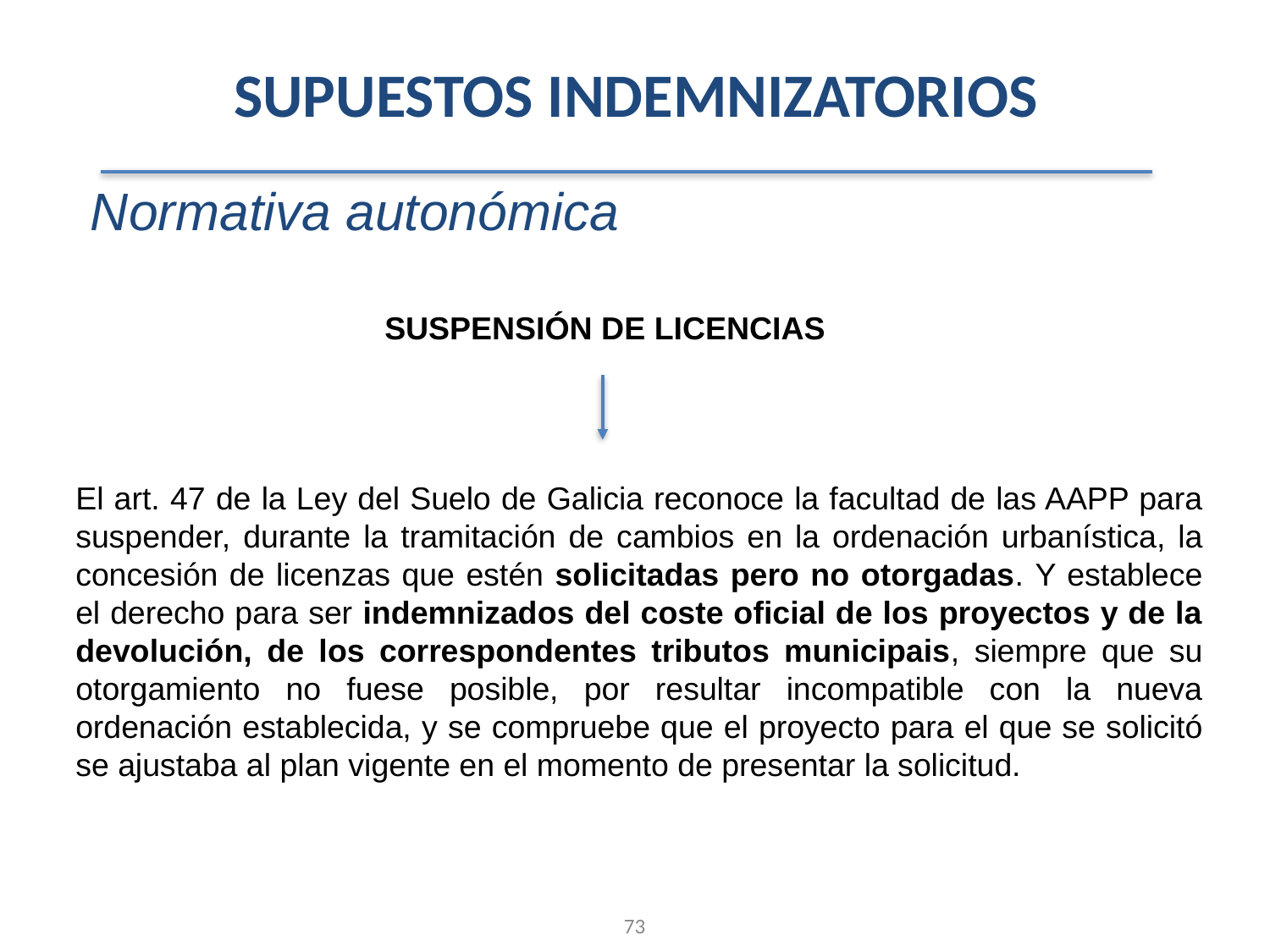

SUPUESTOS INDEMNIZATORIOS
Normativa autonómica

SUSPENSIÓN DE LICENCIAS

El art. 47 de la Ley del Suelo de Galicia reconoce la facultad de las AAPP para suspender, durante la tramitación de cambios en la ordenación urbanística, la concesión de licenzas que estén solicitadas pero no otorgadas. Y establece el derecho para ser indemnizados del coste oficial de los proyectos y de la devolución, de los correspondentes tributos municipais, siempre que su otorgamiento no fuese posible, por resultar incompatible con la nueva ordenación establecida, y se compruebe que el proyecto para el que se solicitó se ajustaba al plan vigente en el momento de presentar la solicitud.

73